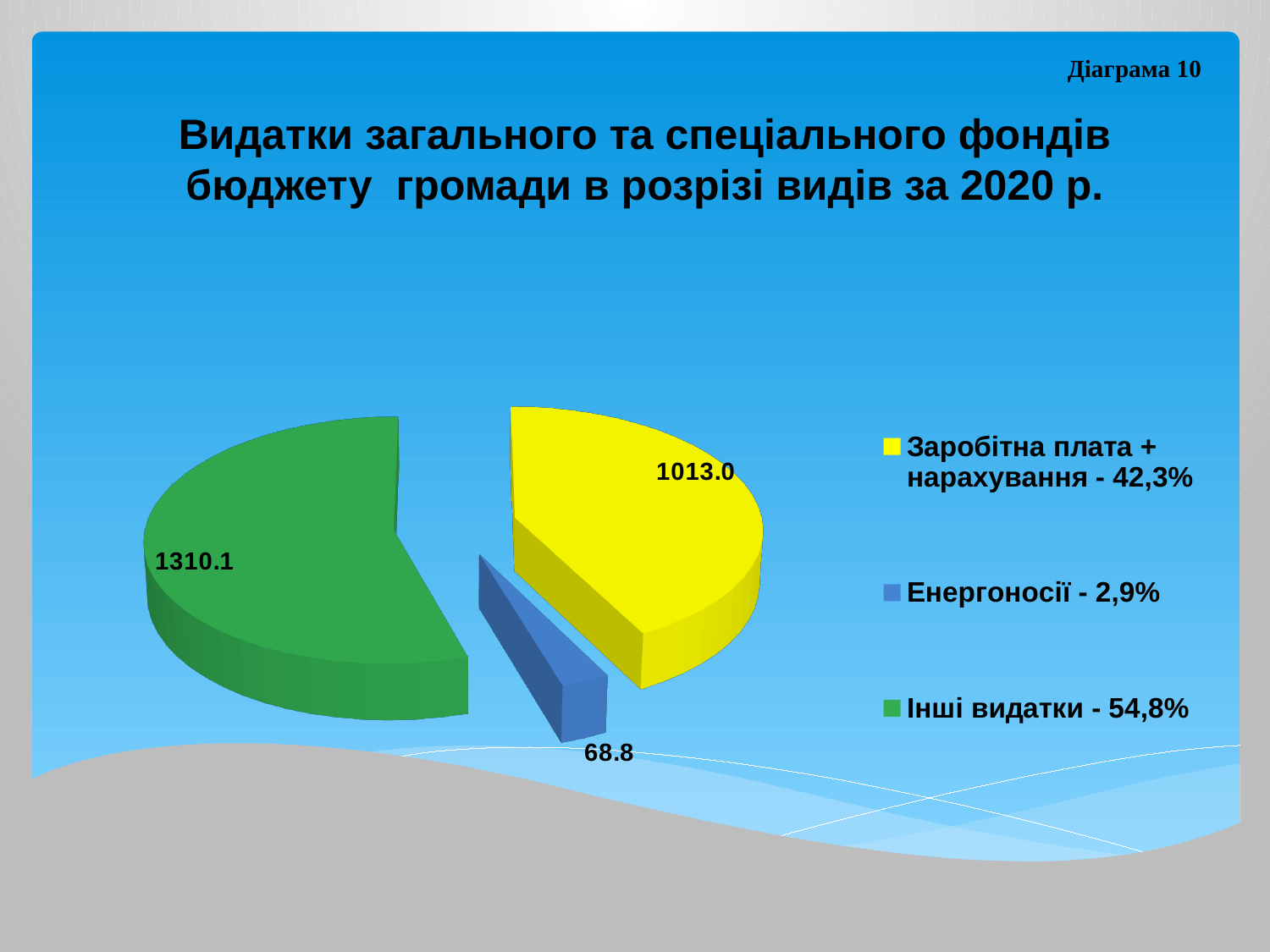

Діаграма 10
Видатки загального та спеціального фондів бюджету  громади в розрізі видів за 2020 р.

[unsupported chart]